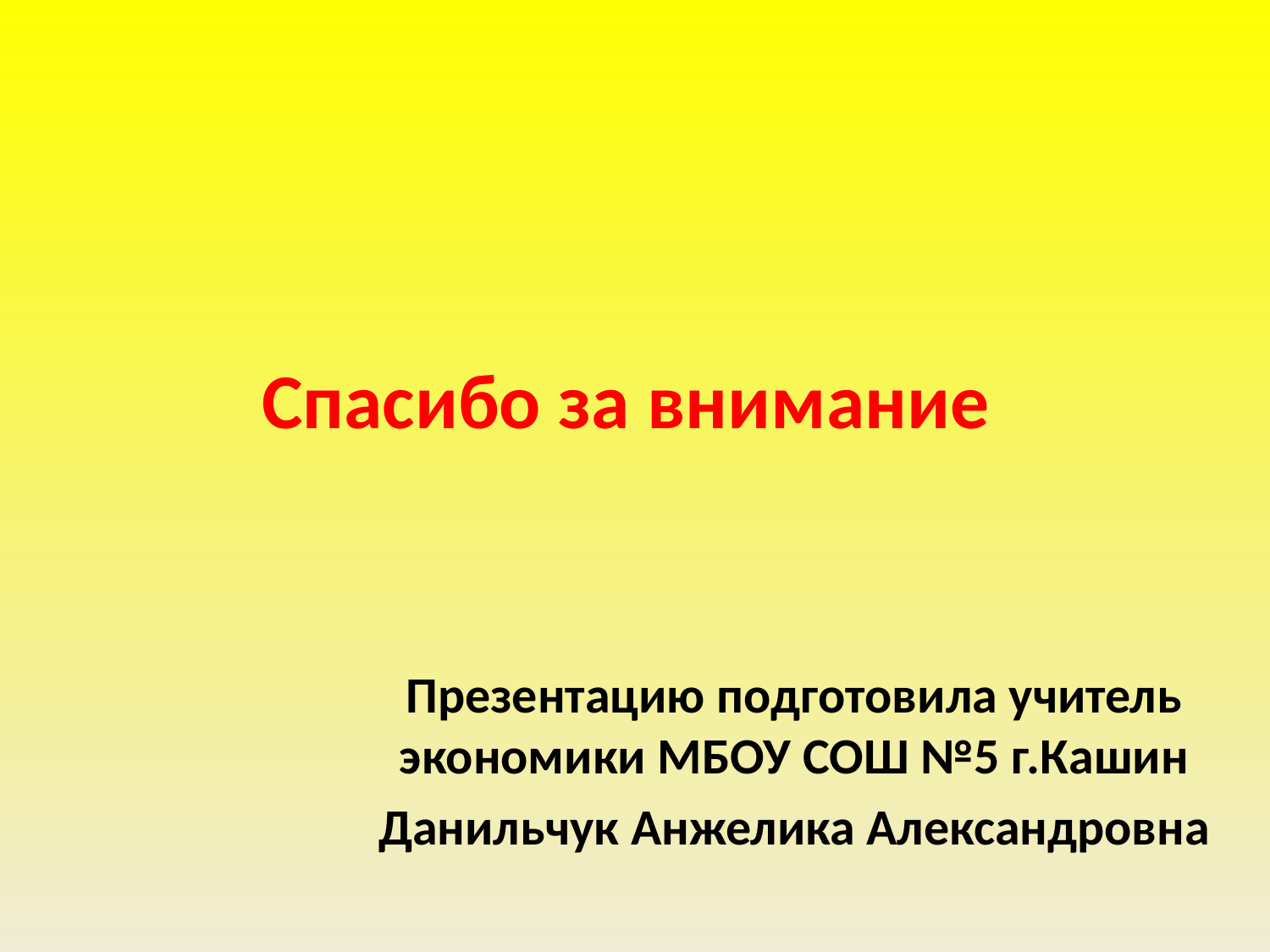

# Спасибо за внимание
Презентацию подготовила учитель экономики МБОУ СОШ №5 г.Кашин
Данильчук Анжелика Александровна